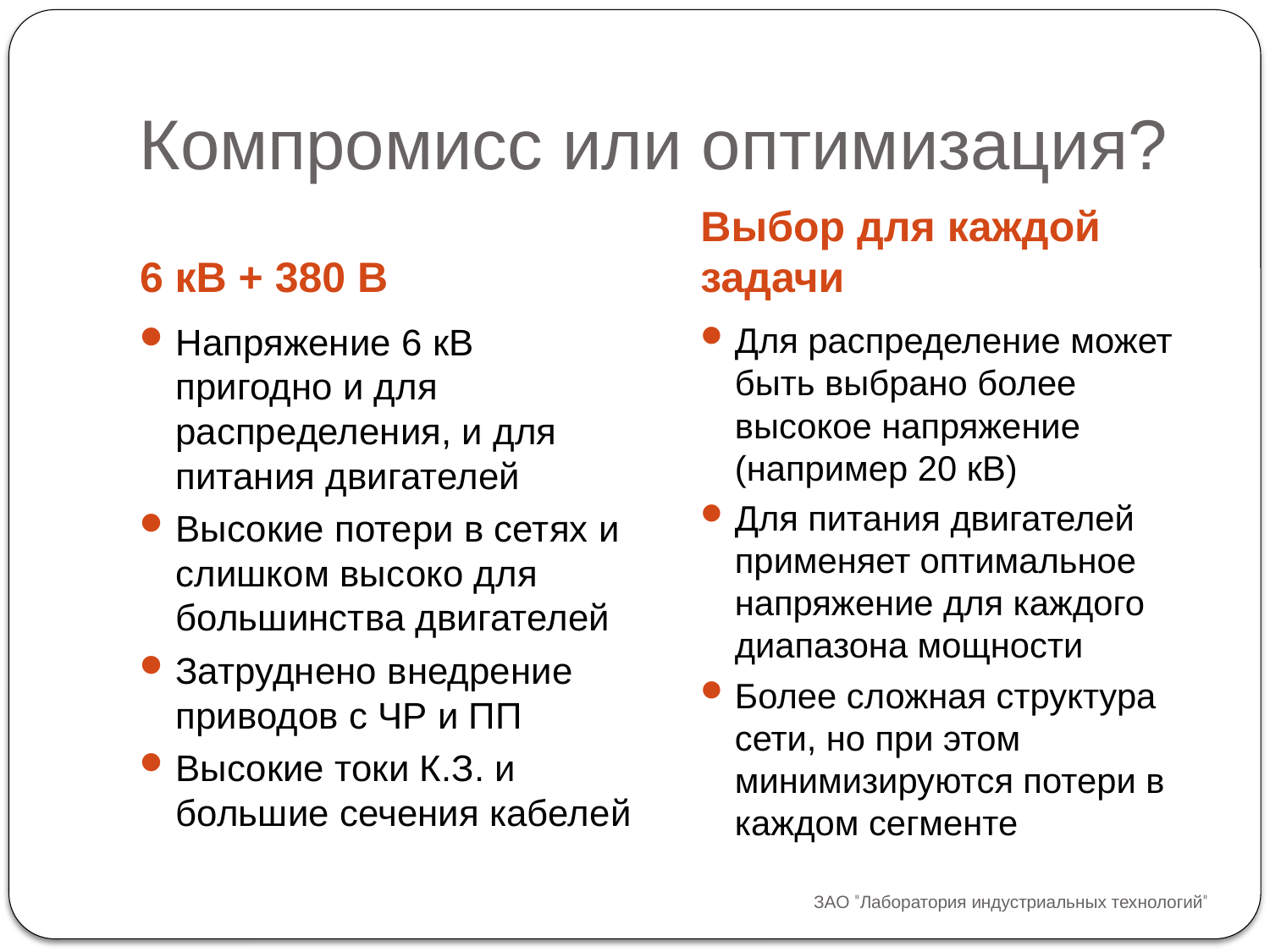

# Компромисс или оптимизация?
6 кВ + 380 В
Выбор для каждой задачи
Напряжение 6 кВ пригодно и для распределения, и для питания двигателей
Высокие потери в сетях и слишком высоко для большинства двигателей
Затруднено внедрение приводов с ЧР и ПП
Высокие токи К.З. и большие сечения кабелей

Для распределение может быть выбрано более высокое напряжение (например 20 кВ)
Для питания двигателей применяет оптимальное напряжение для каждого диапазона мощности
Более сложная структура сети, но при этом минимизируются потери в каждом сегменте
ЗАО "Лаборатория индустриальных технологий"